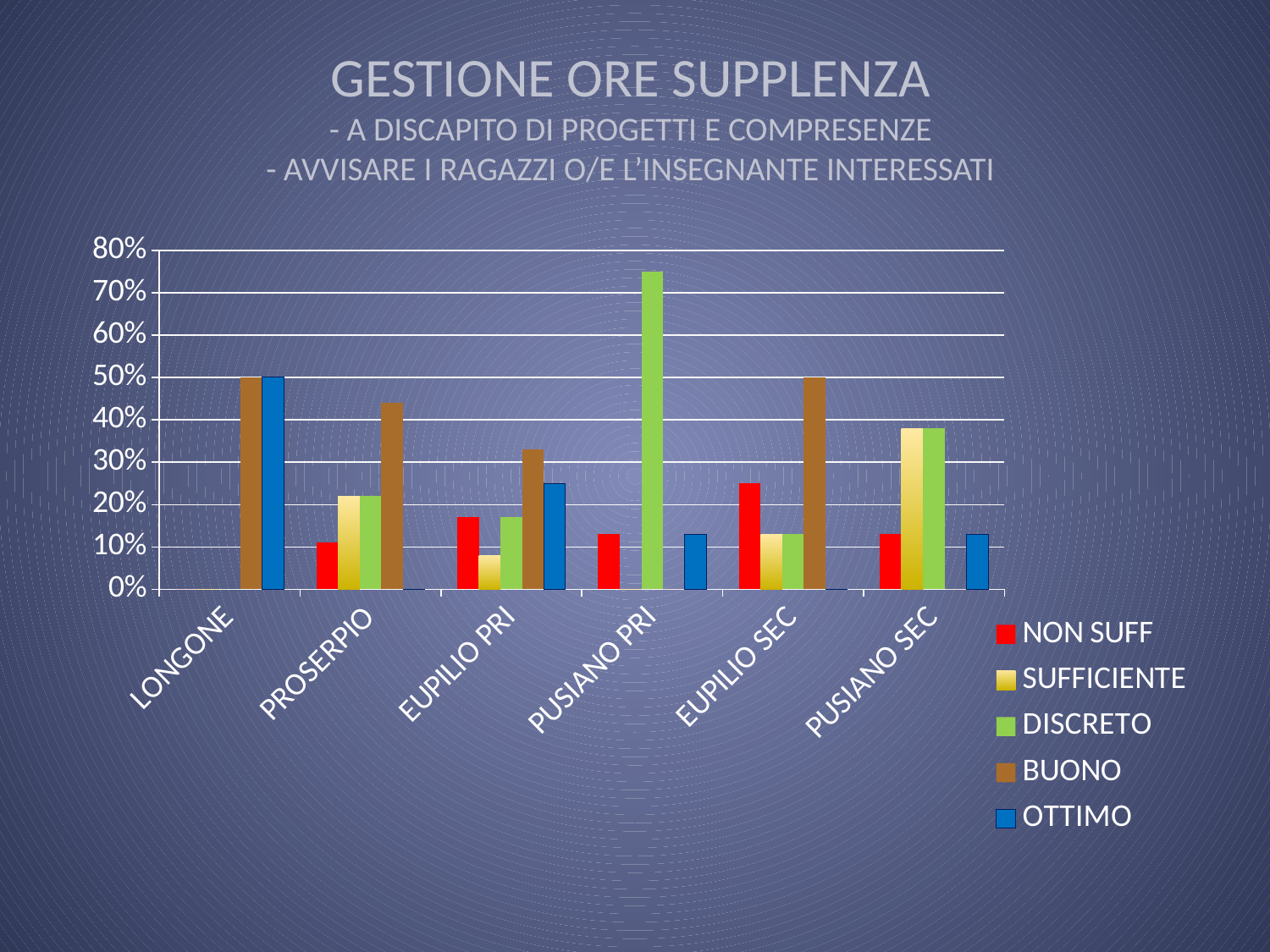

# GESTIONE ORE SUPPLENZA - A DISCAPITO DI PROGETTI E COMPRESENZE - AVVISARE I RAGAZZI O/E L’INSEGNANTE INTERESSATI

### Chart

| Category | NON SUFF | SUFFICIENTE | DISCRETO | BUONO | OTTIMO |
|---|---|---|---|---|---|
| LONGONE | 0.0 | 0.0 | 0.0 | 0.5 | 0.5 |
| PROSERPIO | 0.11 | 0.22 | 0.22 | 0.44 | 0.0 |
| EUPILIO PRI | 0.17 | 0.08 | 0.17 | 0.33 | 0.25 |
| PUSIANO PRI | 0.13 | 0.0 | 0.75 | 0.0 | 0.13 |
| EUPILIO SEC | 0.25 | 0.13 | 0.13 | 0.5 | 0.0 |
| PUSIANO SEC | 0.13 | 0.38 | 0.38 | 0.0 | 0.13 |